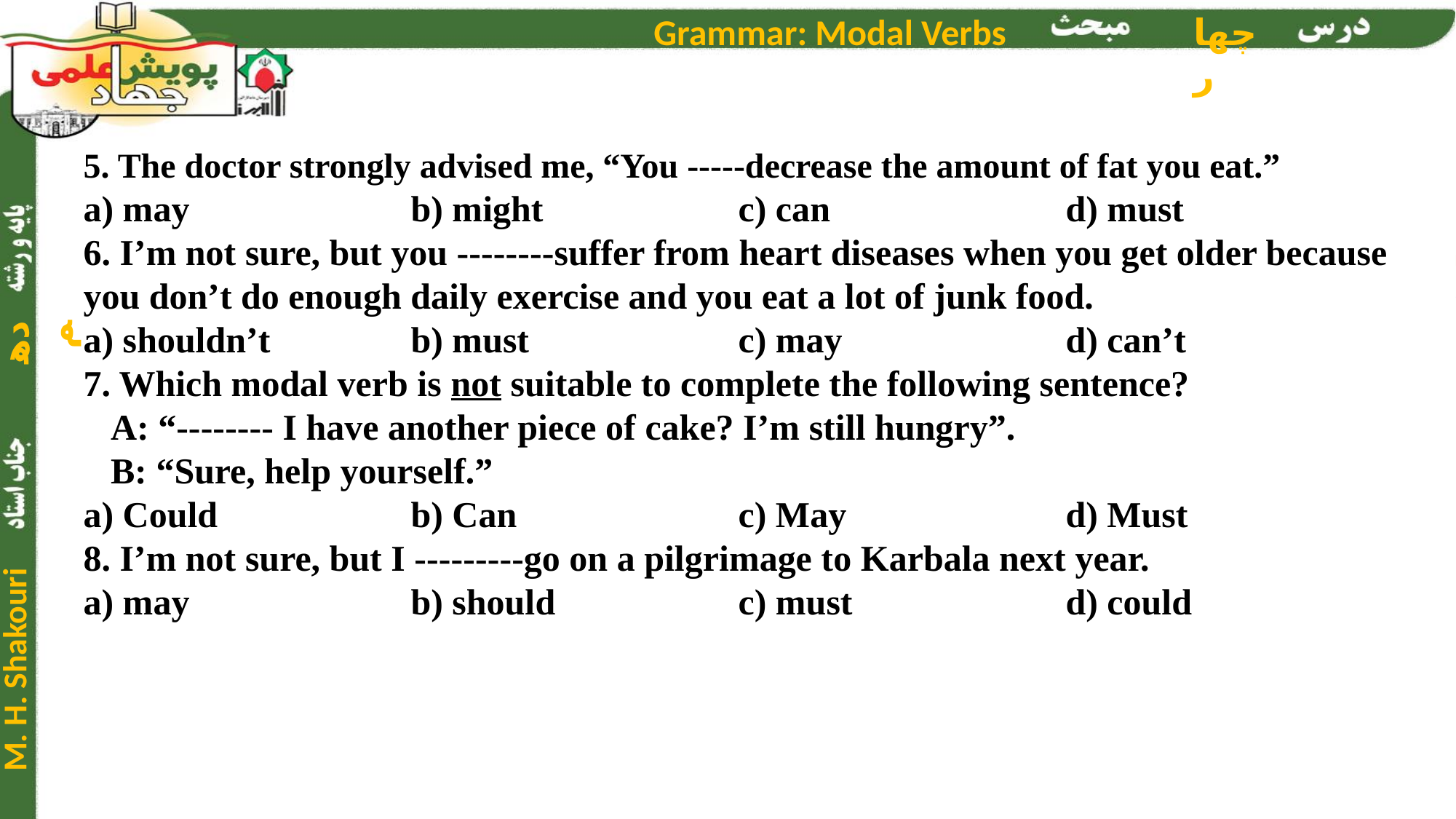

5. The doctor strongly advised me, “You -----decrease the amount of fat you eat.”
a) may			b) might		c) can			d) must
6. I’m not sure, but you --------suffer from heart diseases when you get older because you don’t do enough daily exercise and you eat a lot of junk food.
a) shouldn’t		b) must		c) may			d) can’t
7. Which modal verb is not suitable to complete the following sentence?
   A: “-------- I have another piece of cake? I’m still hungry”.
   B: “Sure, help yourself.”
a) Could		b) Can			c) May			d) Must
8. I’m not sure, but I ---------go on a pilgrimage to Karbala next year.
a) may			b) should		c) must		d) could